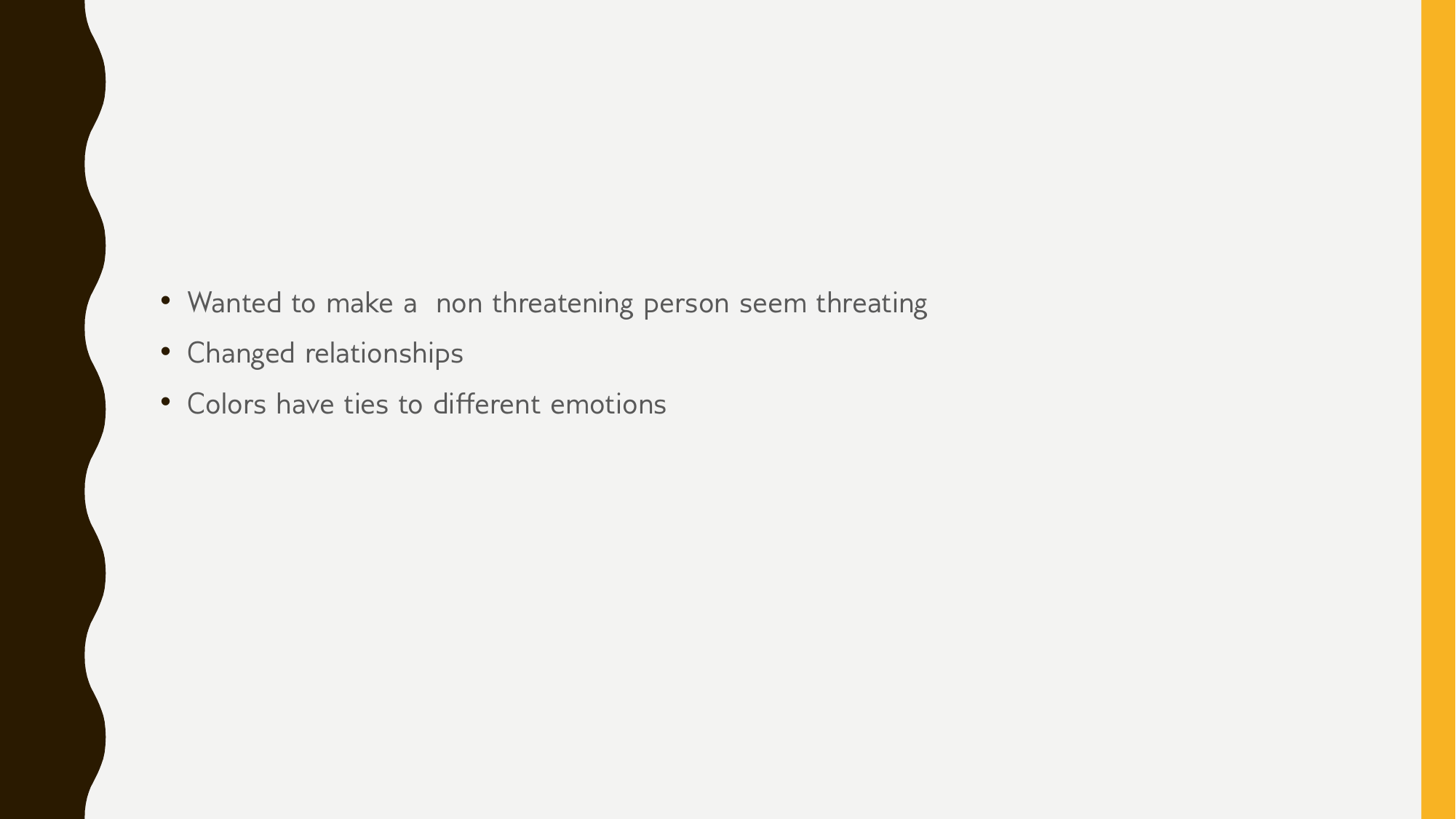

Wanted to make a  non threatening person seem threating
Changed relationships
Colors have ties to different emotions